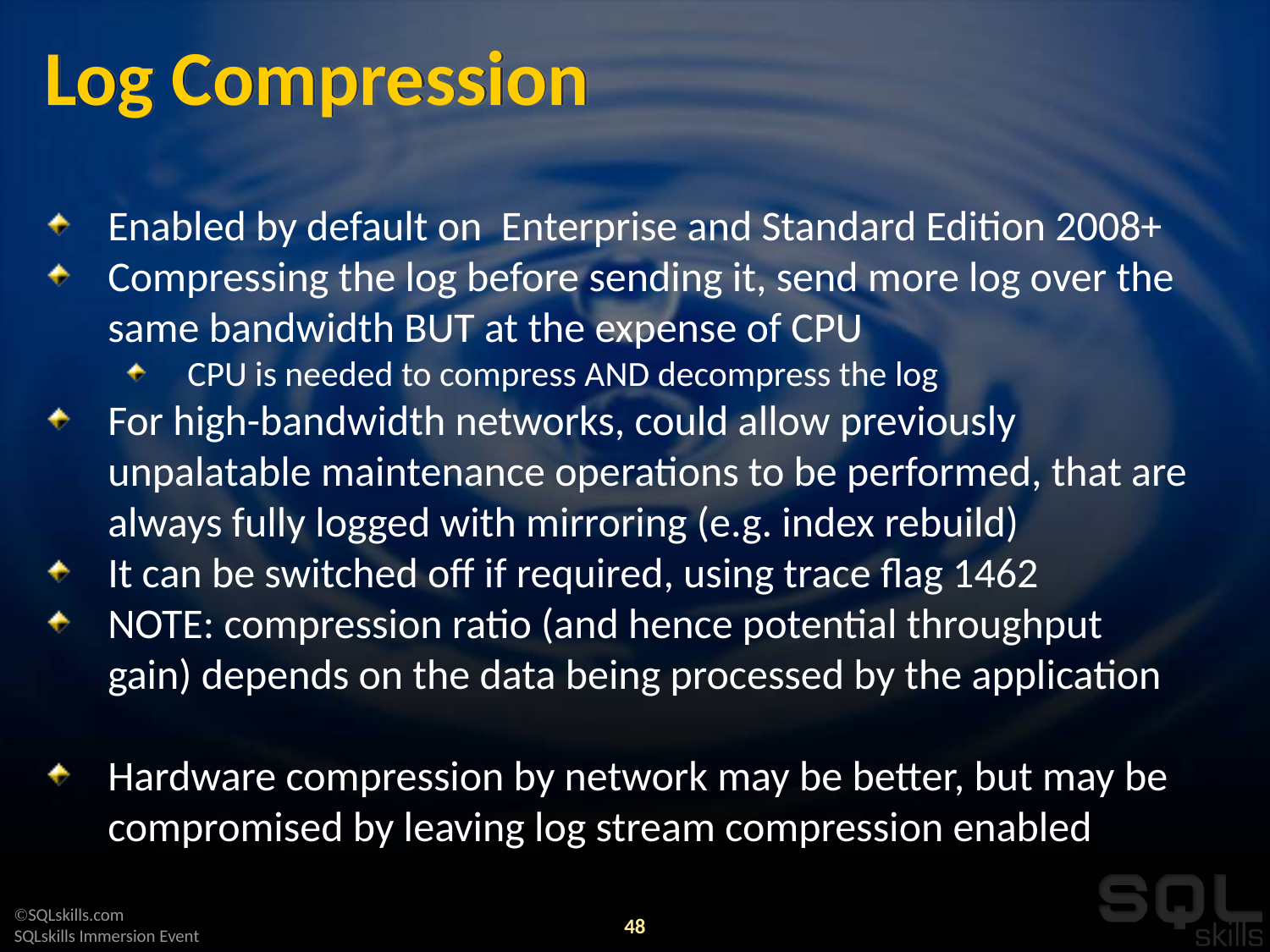

# Log Compression
Enabled by default on  Enterprise and Standard Edition 2008+
Compressing the log before sending it, send more log over the same bandwidth BUT at the expense of CPU
CPU is needed to compress AND decompress the log
For high-bandwidth networks, could allow previously unpalatable maintenance operations to be performed, that are always fully logged with mirroring (e.g. index rebuild)
It can be switched off if required, using trace flag 1462
NOTE: compression ratio (and hence potential throughput gain) depends on the data being processed by the application

Hardware compression by network may be better, but may be compromised by leaving log stream compression enabled
48